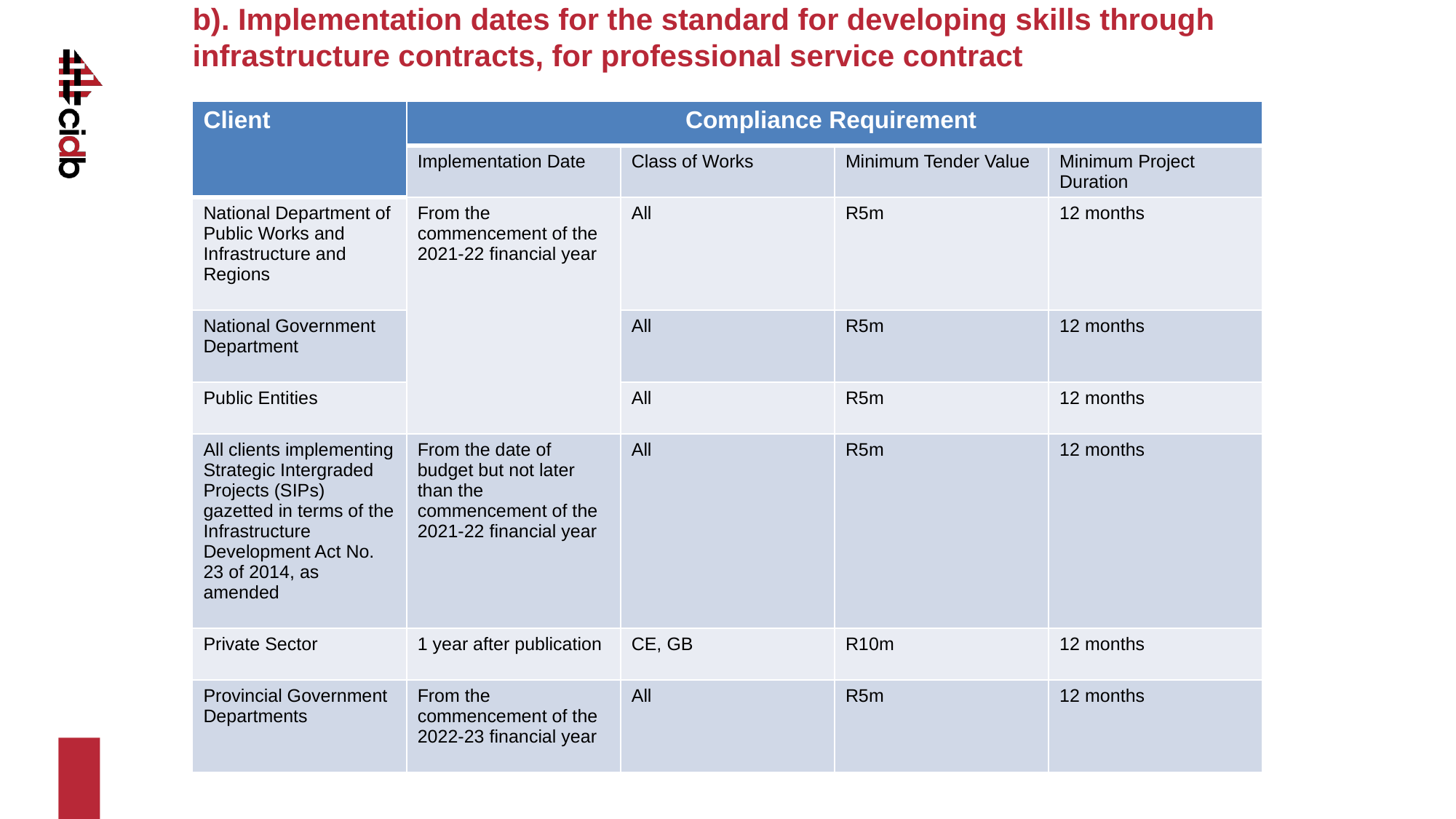

# b). Implementation dates for the standard for developing skills through infrastructure contracts, for professional service contract
| Client | Compliance Requirement |  |  |  |
| --- | --- | --- | --- | --- |
|  | Implementation Date | Class of Works | Minimum Tender Value | Minimum Project Duration |
| National Department of Public Works and Infrastructure and Regions | From the commencement of the 2021-22 financial year | All | R5m | 12 months |
| National Government Department |  | All | R5m | 12 months |
| Public Entities |  | All | R5m | 12 months |
| All clients implementing Strategic Intergraded Projects (SIPs) gazetted in terms of the Infrastructure Development Act No. 23 of 2014, as amended | From the date of budget but not later than the commencement of the 2021-22 financial year | All | R5m | 12 months |
| Private Sector | 1 year after publication | CE, GB | R10m | 12 months |
| Provincial Government Departments | From the commencement of the 2022-23 financial year | All | R5m | 12 months |